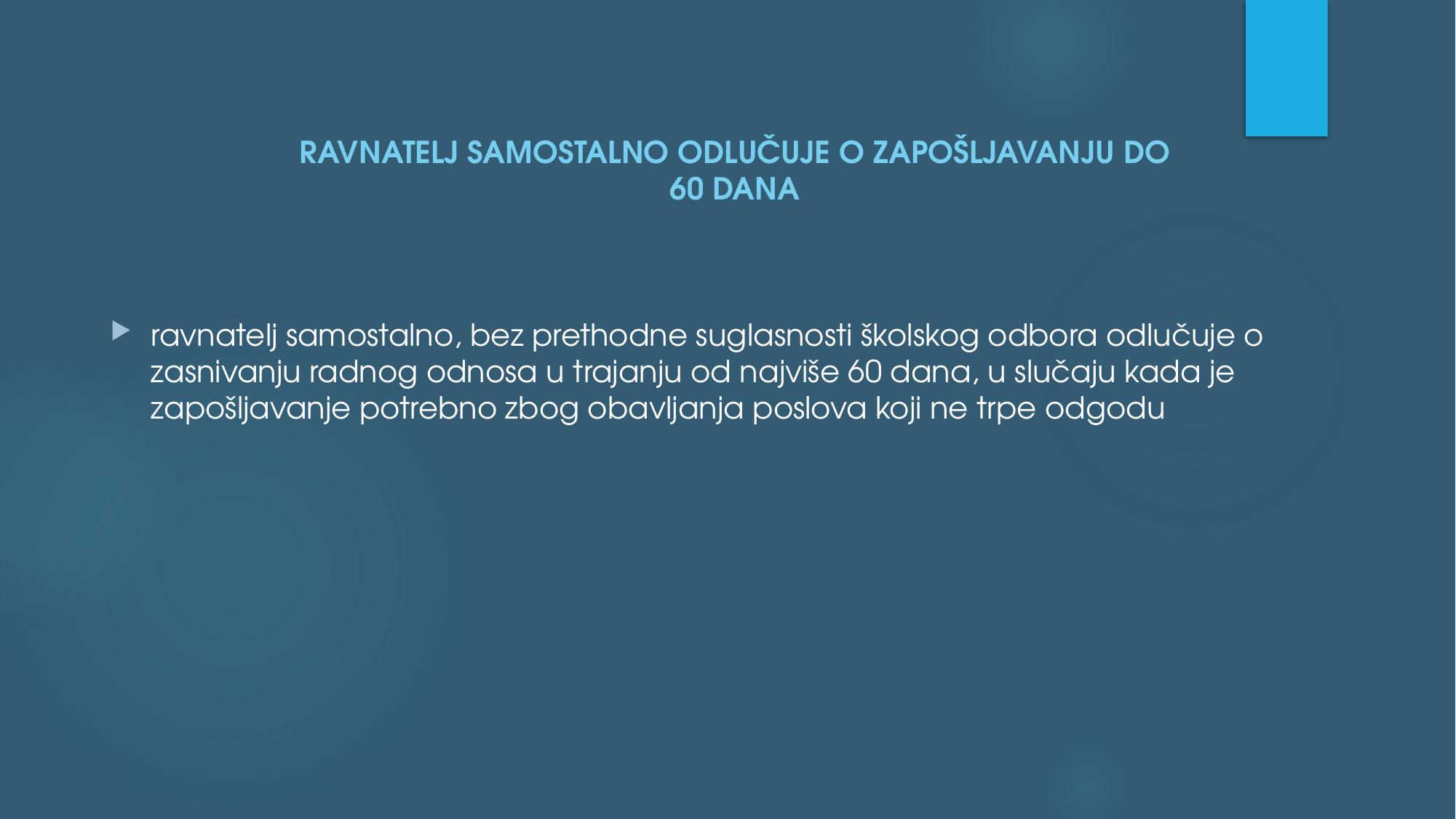

# RAVNATELJ SAMOSTALNO ODLUČUJE O ZAPOŠLJAVANJU DO 60 DANA

ravnatelj samostalno, bez prethodne suglasnosti školskog odbora odlučuje o zasnivanju radnog odnosa u trajanju od najviše 60 dana, u slučaju kada je zapošljavanje potrebno zbog obavljanja poslova koji ne trpe odgodu